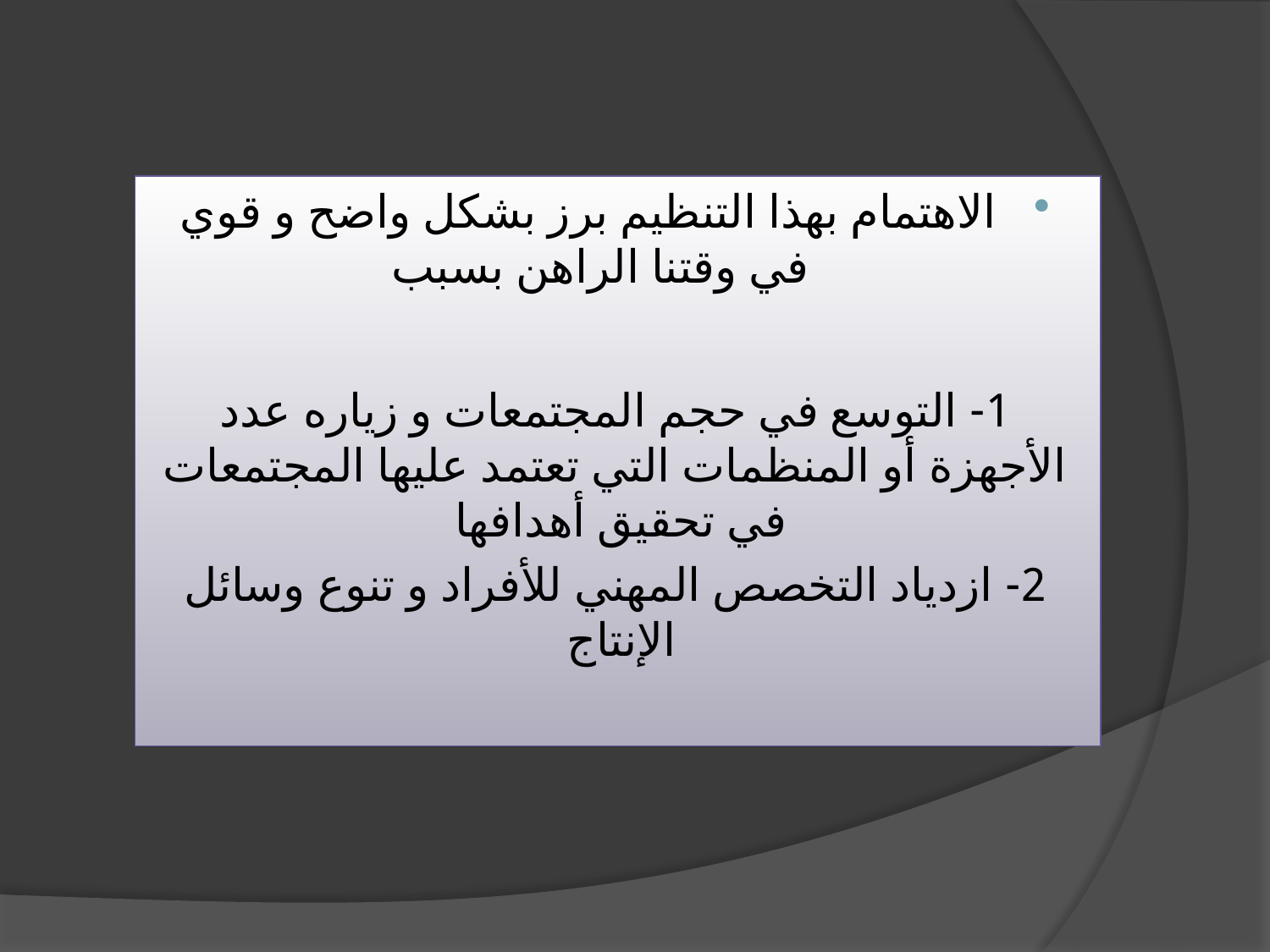

الاهتمام بهذا التنظيم برز بشكل واضح و قوي في وقتنا الراهن بسبب

1- التوسع في حجم المجتمعات و زياره عدد الأجهزة أو المنظمات التي تعتمد عليها المجتمعات في تحقيق أهدافها
2- ازدياد التخصص المهني للأفراد و تنوع وسائل الإنتاج